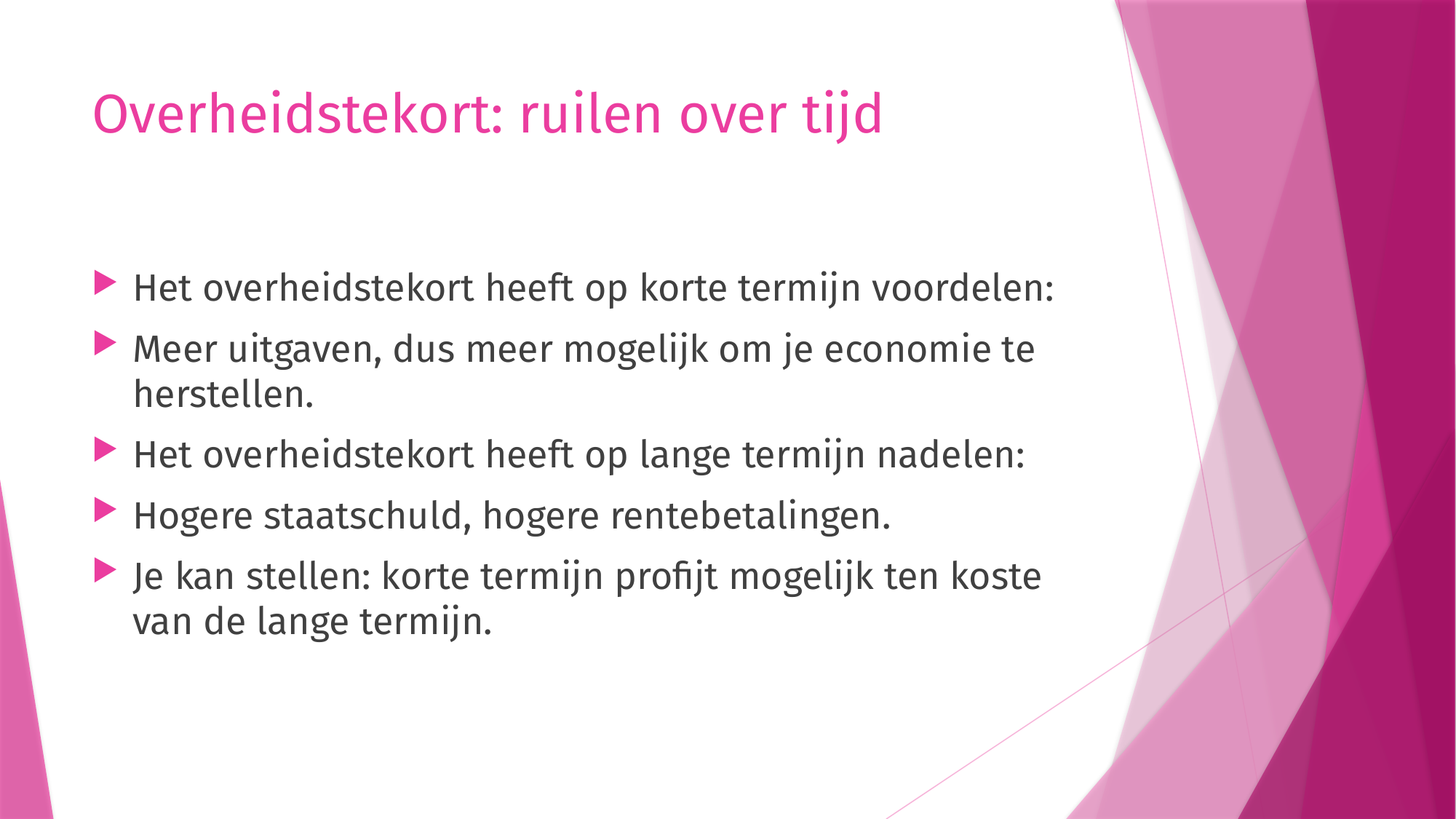

# Overheidstekort: ruilen over tijd
Het overheidstekort heeft op korte termijn voordelen:
Meer uitgaven, dus meer mogelijk om je economie te herstellen.
Het overheidstekort heeft op lange termijn nadelen:
Hogere staatschuld, hogere rentebetalingen.
Je kan stellen: korte termijn profijt mogelijk ten koste van de lange termijn.